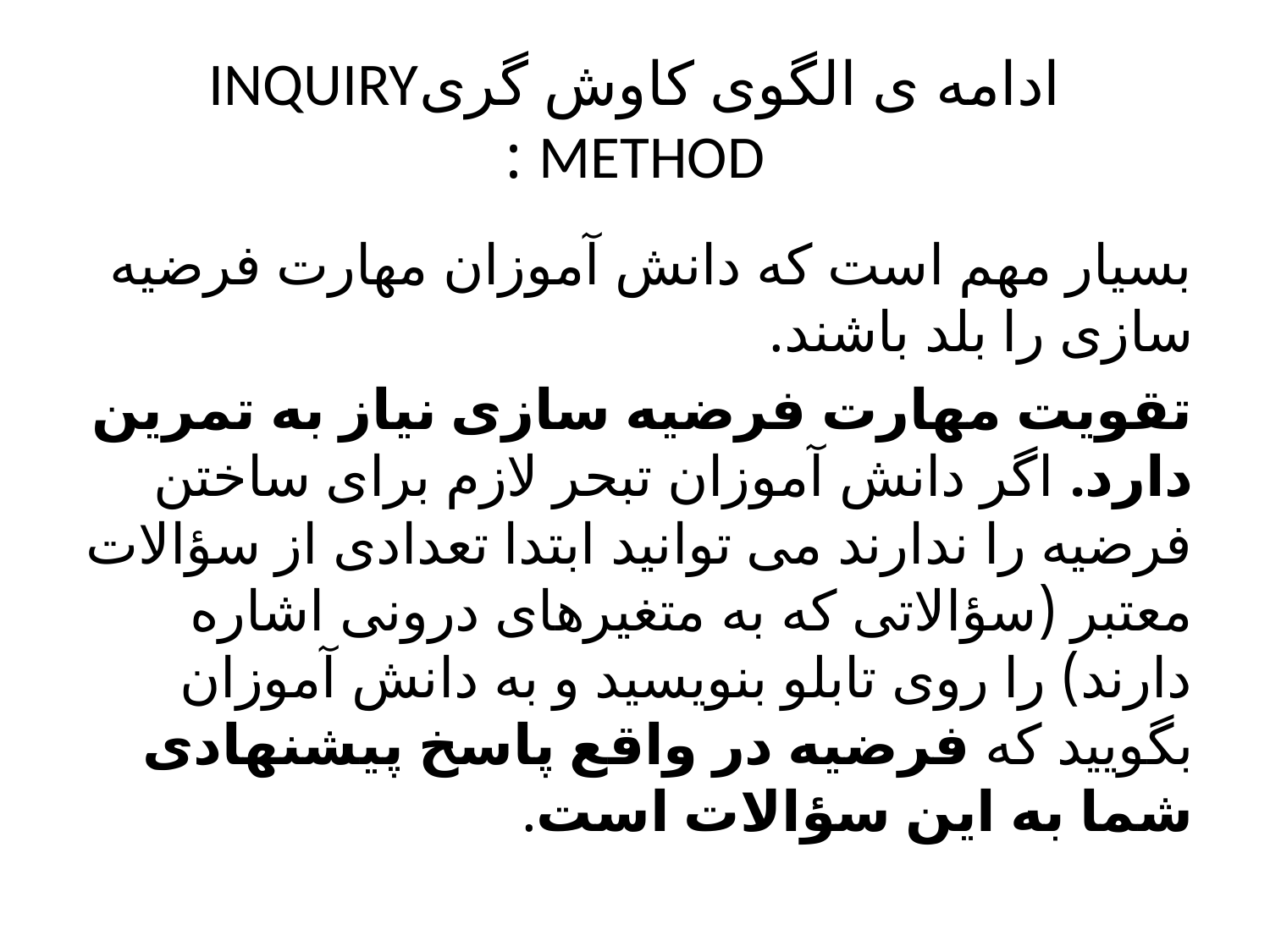

# ادامه ی الگوی کاوش گریINQUIRY METHOD :
بسیار مهم است که دانش آموزان مهارت فرضیه سازی را بلد باشند.
تقویت مهارت فرضیه سازی نیاز به تمرین دارد. اگر دانش آموزان تبحر لازم برای ساختن فرضیه را ندارند می توانید ابتدا تعدادی از سؤالات معتبر (سؤالاتی که به متغیرهای درونی اشاره دارند) را روی تابلو بنویسید و به دانش آموزان بگویید که فرضیه در واقع پاسخ پیشنهادی شما به این سؤالات است.